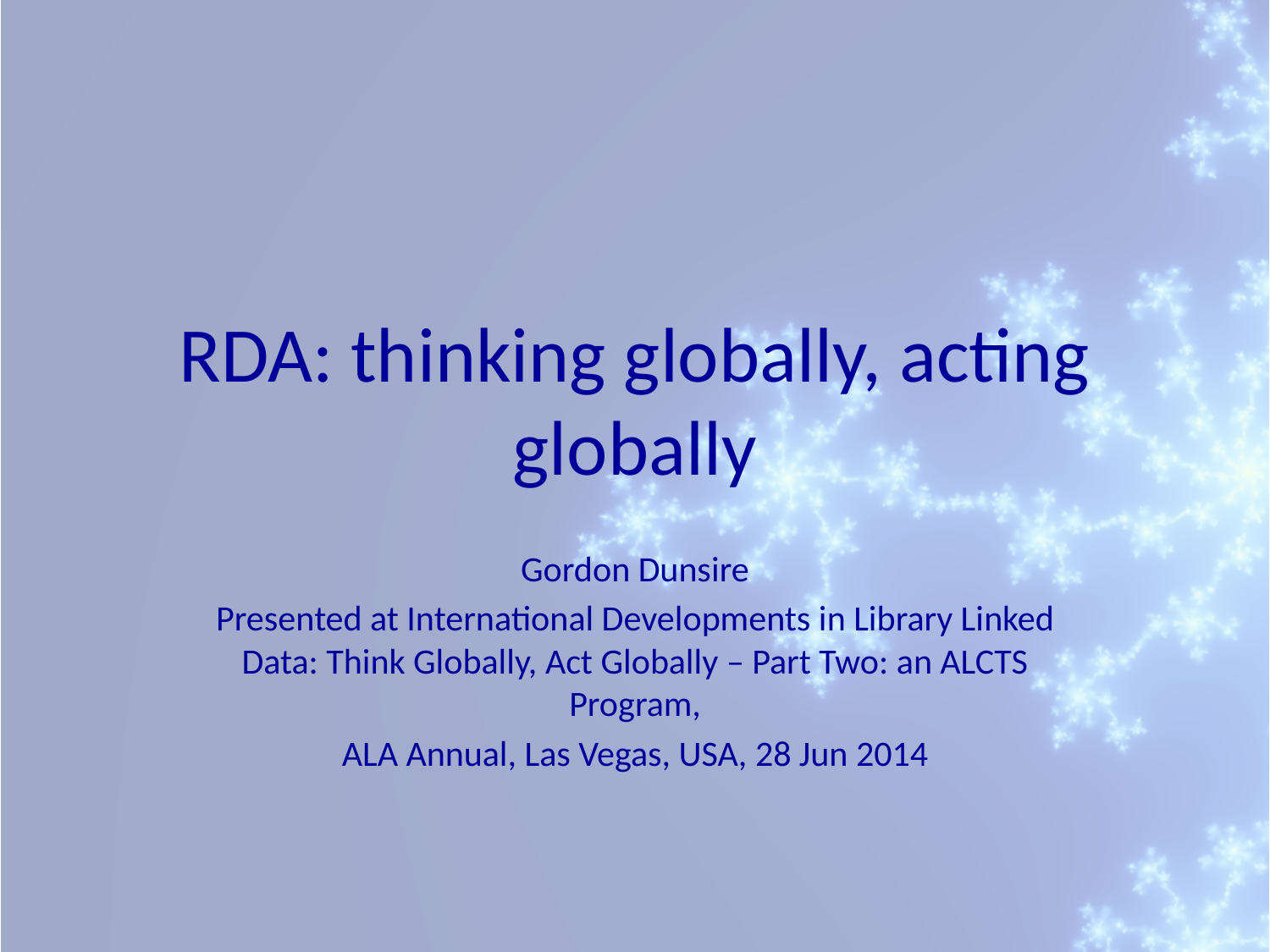

# RDA: thinking globally, acting globally
Gordon Dunsire
Presented at International Developments in Library Linked Data: Think Globally, Act Globally – Part Two: an ALCTS Program,
ALA Annual, Las Vegas, USA, 28 Jun 2014